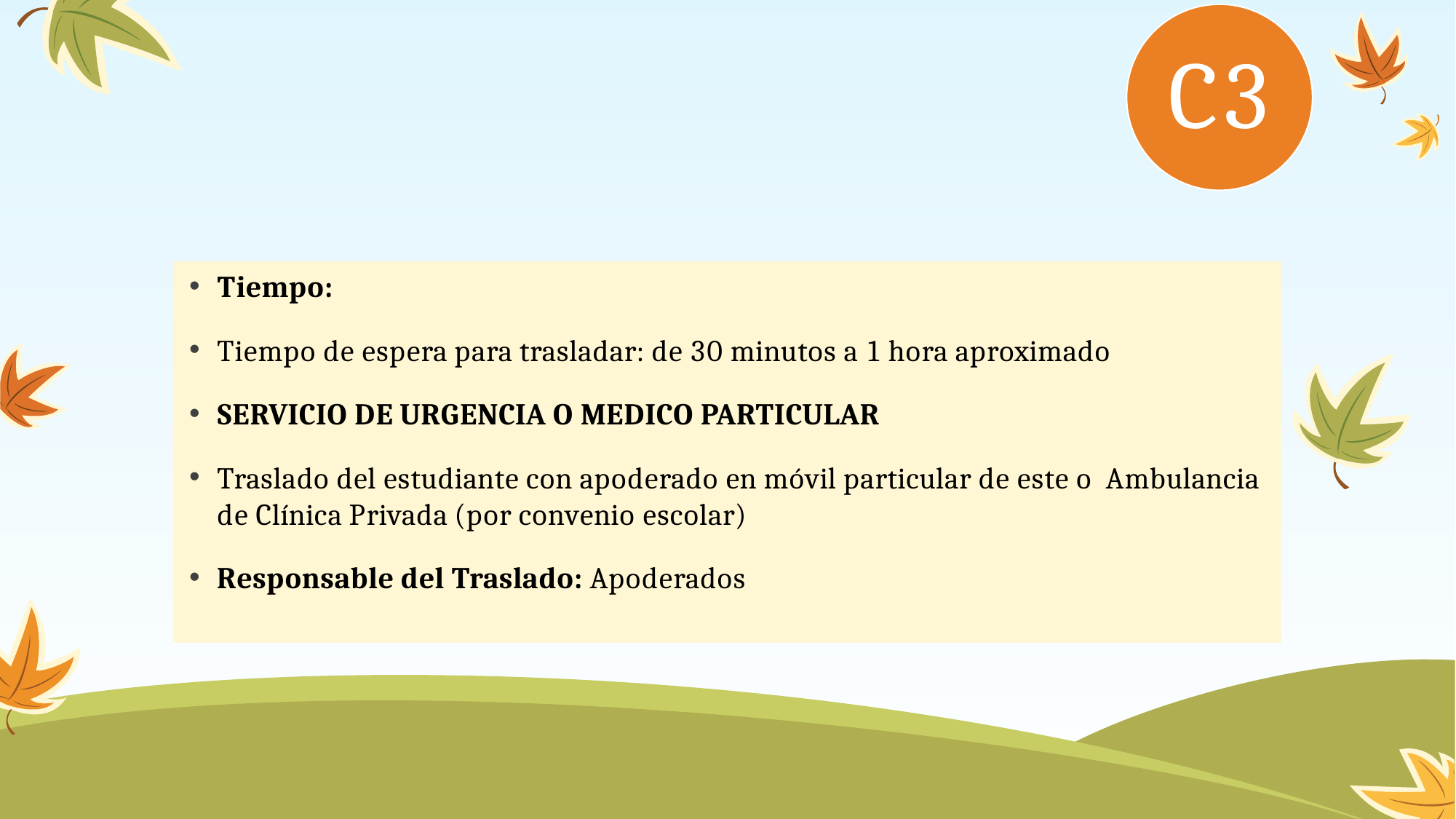

C3
#

Tiempo:
Tiempo de espera para trasladar: de 30 minutos a 1 hora aproximado
SERVICIO DE URGENCIA O MEDICO PARTICULAR
Traslado del estudiante con apoderado en móvil particular de este o  Ambulancia de Clínica Privada (por convenio escolar)
Responsable del Traslado: Apoderados